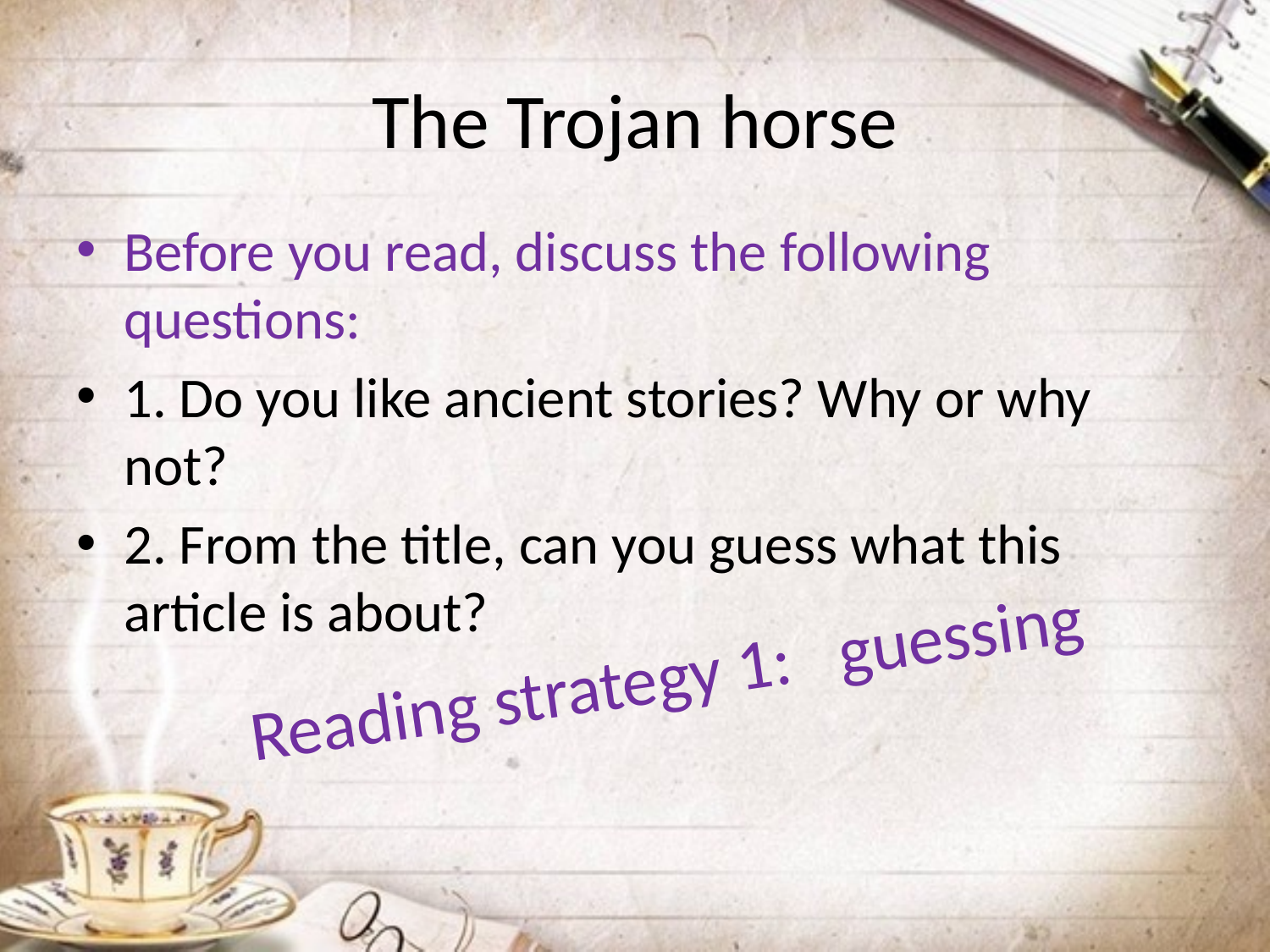

# The Trojan horse
Before you read, discuss the following questions:
1. Do you like ancient stories? Why or why not?
2. From the title, can you guess what this article is about?

Reading strategy 1:   guessing